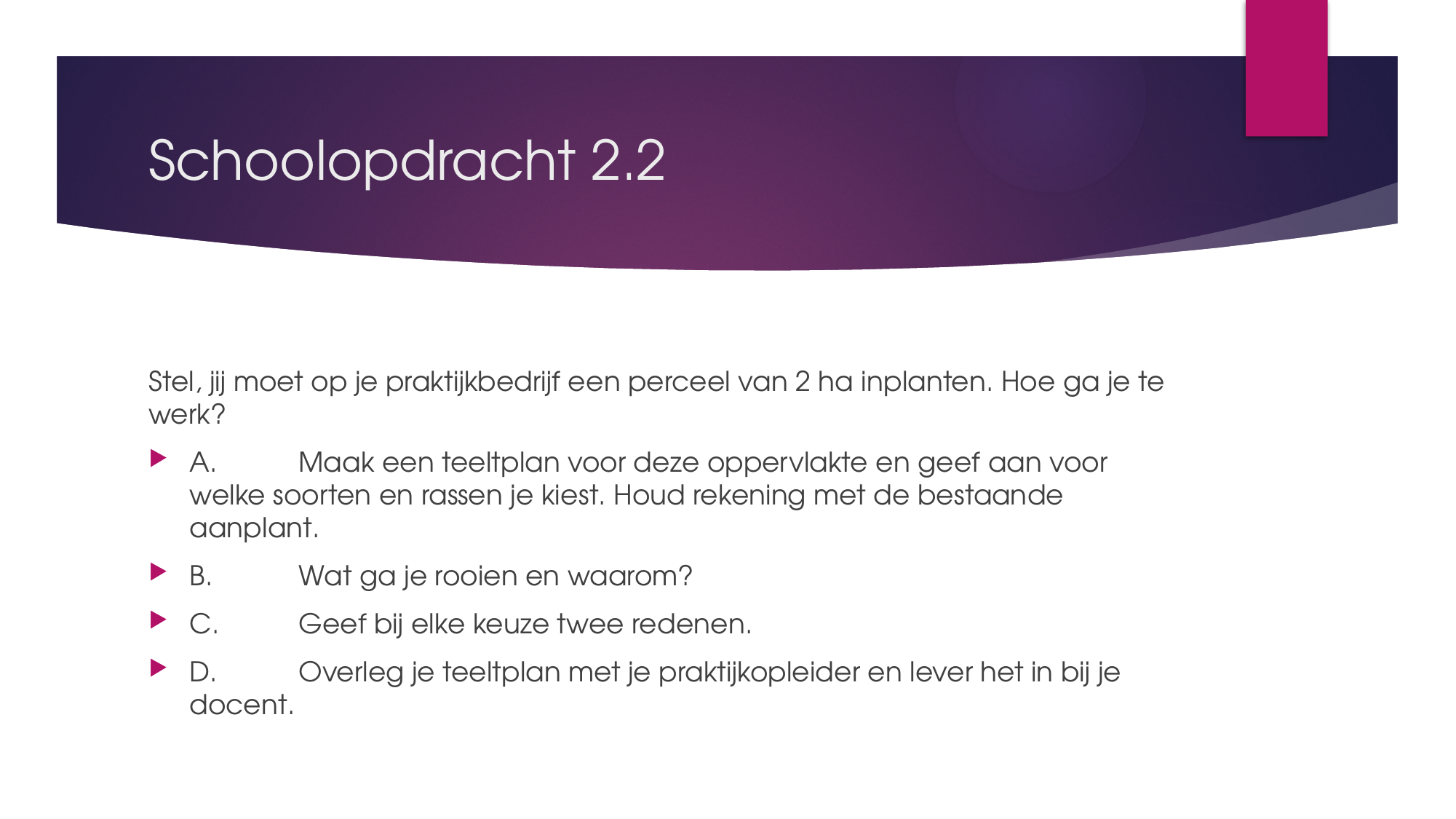

# Schoolopdracht 2.2

Stel, jij moet op je praktijkbedrijf een perceel van 2 ha inplanten. Hoe ga je te werk?
A.	Maak een teeltplan voor deze oppervlakte en geef aan voor welke soorten en rassen je kiest. Houd rekening met de bestaande aanplant.
B.	Wat ga je rooien en waarom?
C.	Geef bij elke keuze twee redenen.
D.	Overleg je teeltplan met je praktijkopleider en lever het in bij je docent.